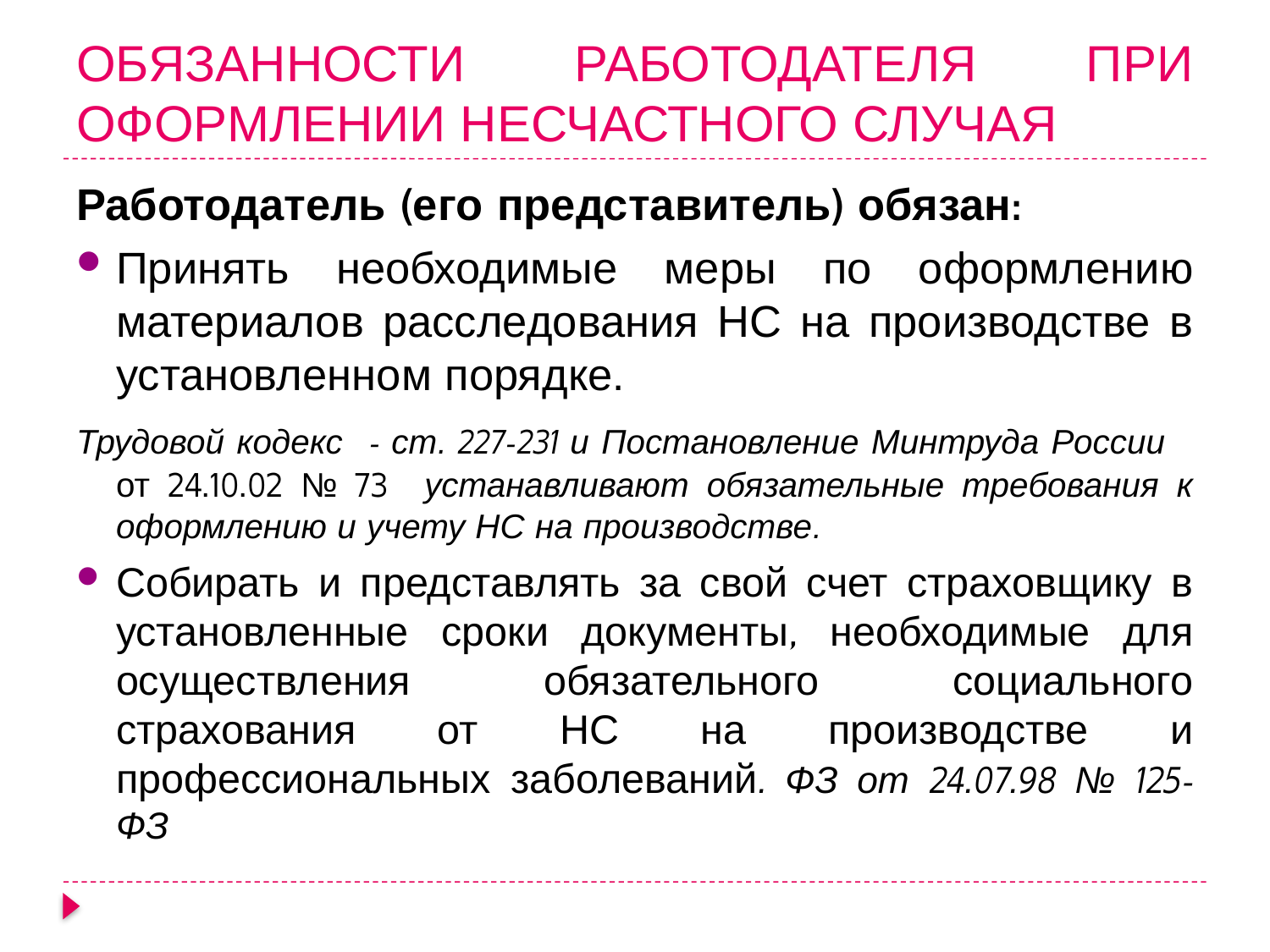

# ОБЯЗАННОСТИ РАБОТОДАТЕЛЯ ПРИ ОФОРМЛЕНИИ НЕСЧАСТНОГО СЛУЧАЯ
Работодатель (его представитель) обязан:
Принять необходимые меры по оформлению материалов расследования НС на производстве в установленном порядке.
Трудовой кодекс  - ст. 227-231 и Постановление Минтруда России   от 24.10.02 № 73  устанавливают обязательные требования к оформлению и учету НС на производстве.
Собирать и представлять за свой счет страховщику в установленные сроки документы, необходимые для осуществления обязательного социального страхования от НС на производстве и профессиональных заболеваний. ФЗ от 24.07.98 № 125-ФЗ